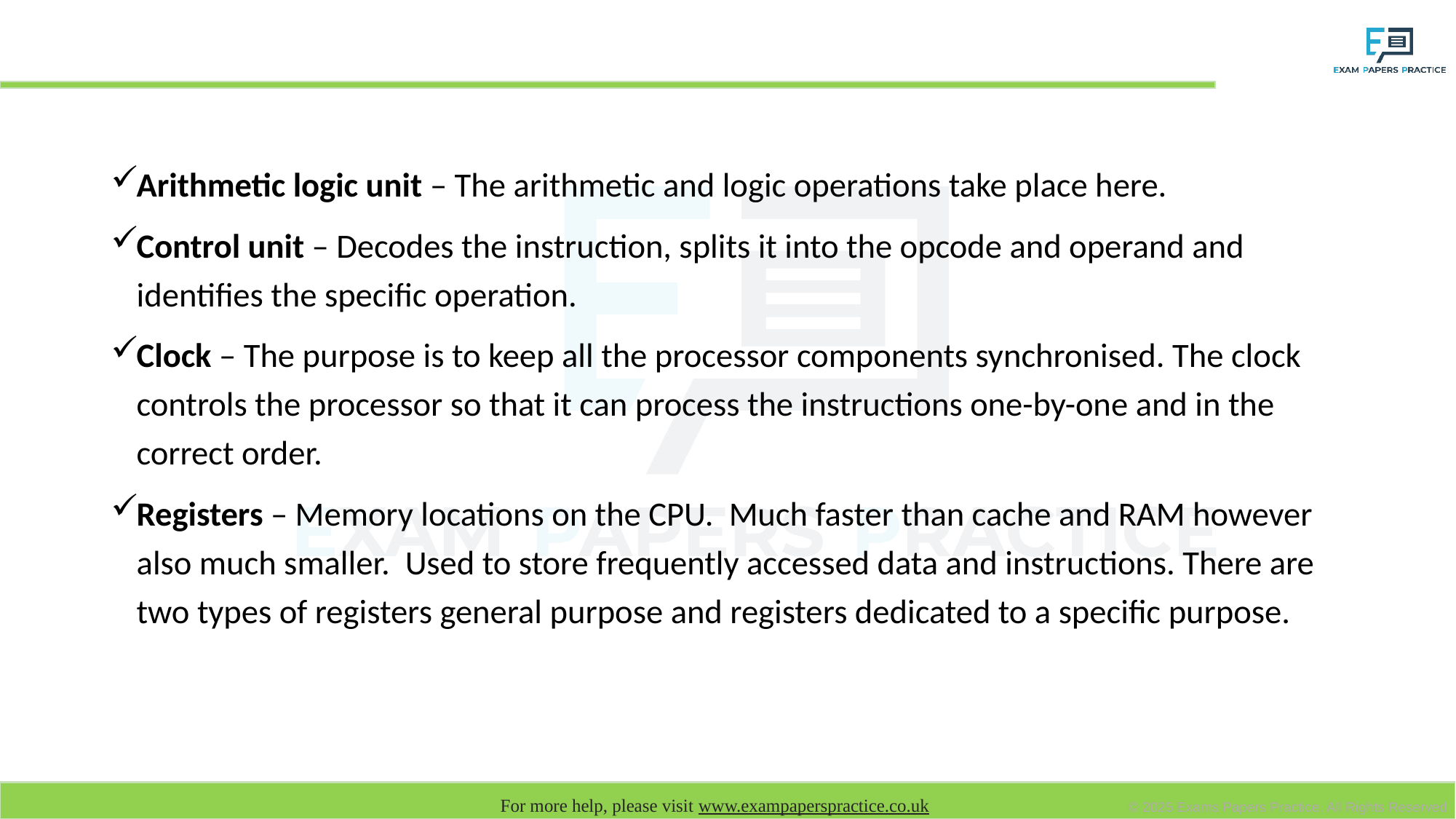

# Components of a CPU
Arithmetic logic unit – The arithmetic and logic operations take place here.
Control unit – Decodes the instruction, splits it into the opcode and operand and identifies the specific operation.
Clock – The purpose is to keep all the processor components synchronised. The clock controls the processor so that it can process the instructions one-by-one and in the correct order.
Registers – Memory locations on the CPU.  Much faster than cache and RAM however also much smaller.  Used to store frequently accessed data and instructions. There are two types of registers general purpose and registers dedicated to a specific purpose.